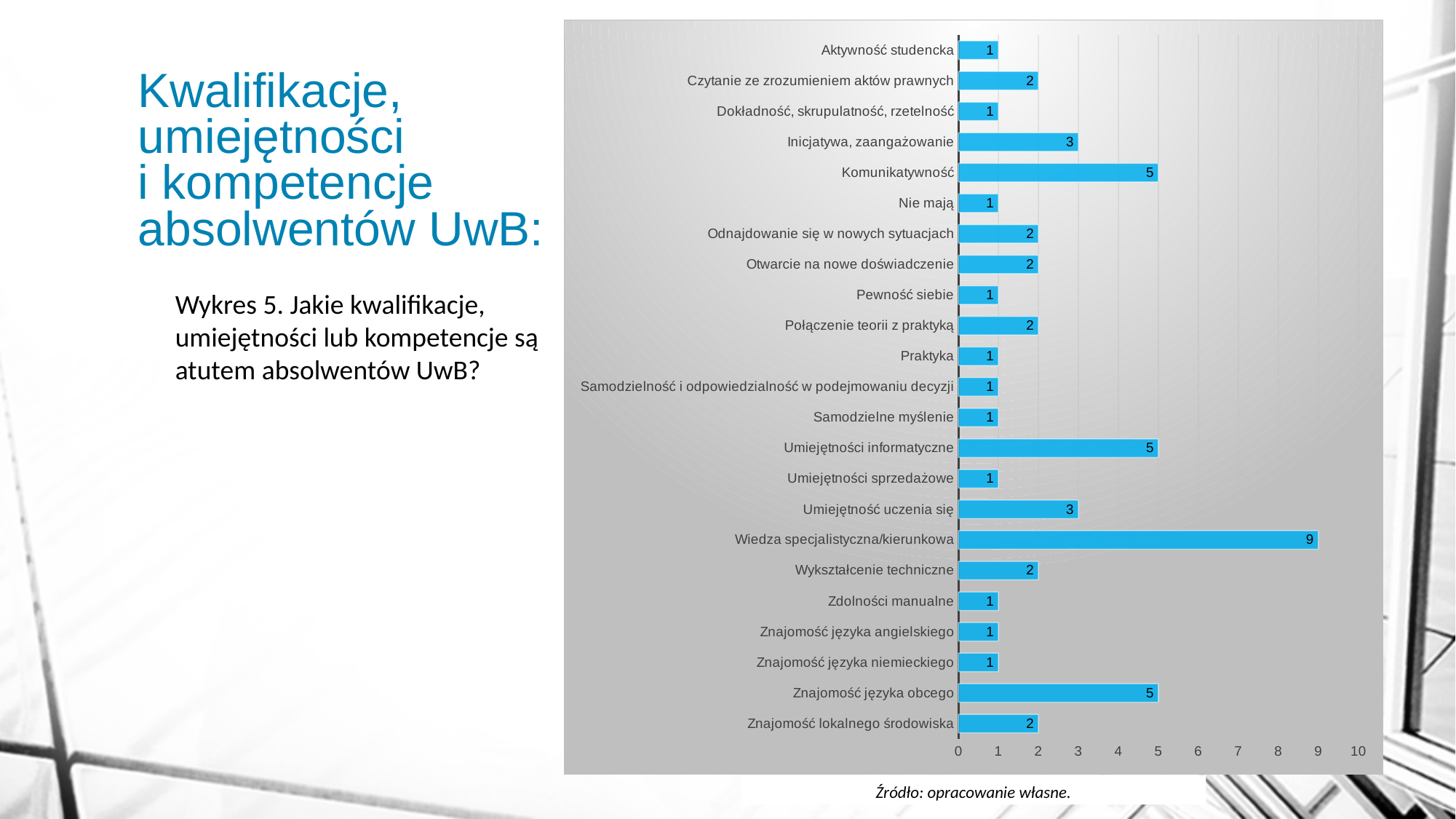

### Chart

| Category |  |
|---|---|
| Znajomość lokalnego środowiska | 2.0 |
| Znajomość języka obcego | 5.0 |
| Znajomość języka niemieckiego | 1.0 |
| Znajomość języka angielskiego | 1.0 |
| Zdolności manualne | 1.0 |
| Wykształcenie techniczne | 2.0 |
| Wiedza specjalistyczna/kierunkowa | 9.0 |
| Umiejętność uczenia się | 3.0 |
| Umiejętności sprzedażowe | 1.0 |
| Umiejętności informatyczne | 5.0 |
| Samodzielne myślenie | 1.0 |
| Samodzielność i odpowiedzialność w podejmowaniu decyzji | 1.0 |
| Praktyka | 1.0 |
| Połączenie teorii z praktyką | 2.0 |
| Pewność siebie | 1.0 |
| Otwarcie na nowe doświadczenie | 2.0 |
| Odnajdowanie się w nowych sytuacjach | 2.0 |
| Nie mają | 1.0 |
| Komunikatywność | 5.0 |
| Inicjatywa, zaangażowanie | 3.0 |
| Dokładność, skrupulatność, rzetelność | 1.0 |
| Czytanie ze zrozumieniem aktów prawnych | 2.0 |
| Aktywność studencka | 1.0 |
# Kwalifikacje,
umiejętności
i kompetencje
absolwentów UwB:
Wykres 5. Jakie kwalifikacje, umiejętności lub kompetencje są atutem absolwentów UwB?
Źródło: opracowanie własne.